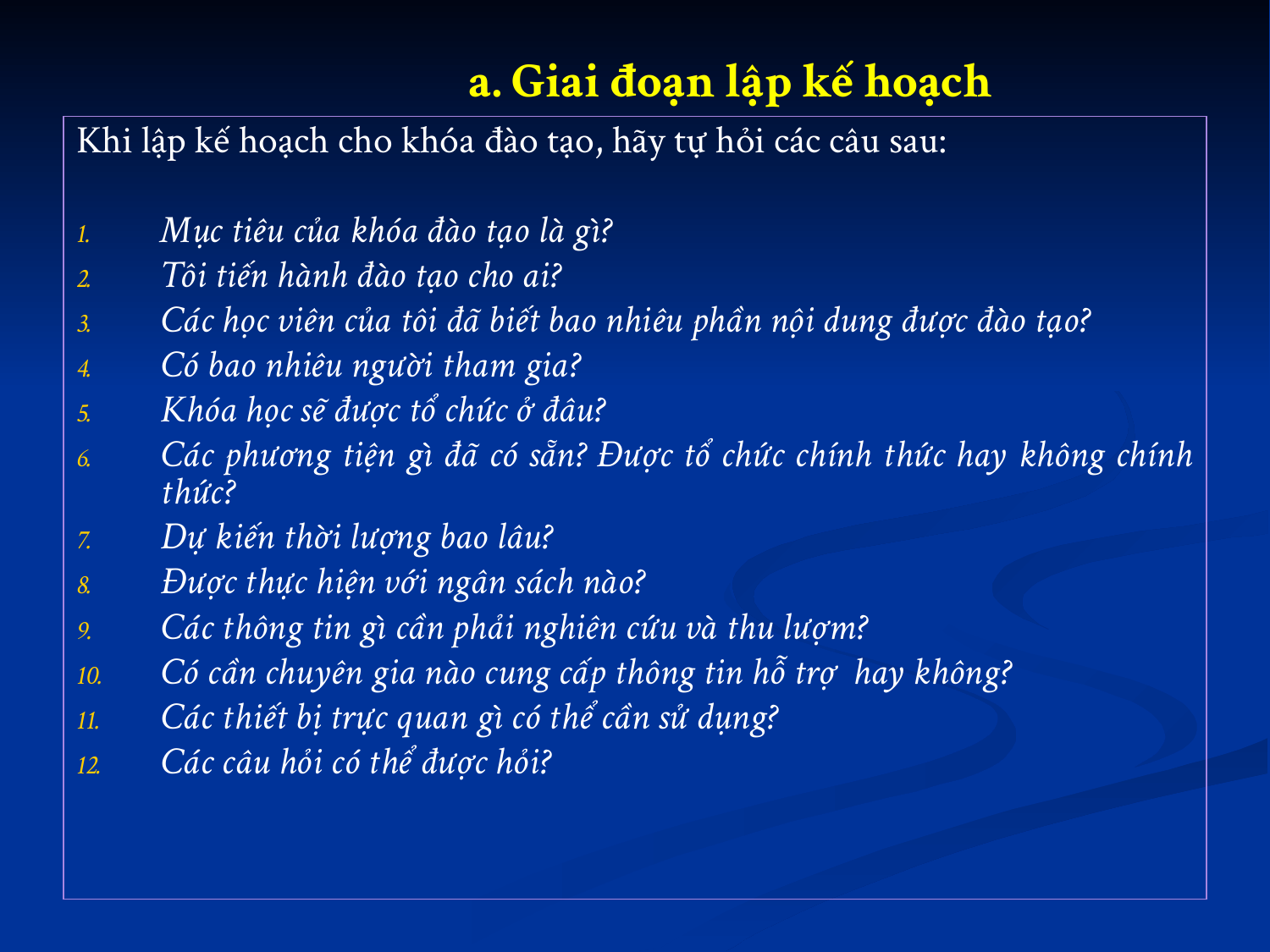

# a. Giai đoạn lập kế hoạch
Khi lập kế hoạch cho khóa đào tạo, hãy tự hỏi các câu sau:

Mục tiêu của khóa đào tạo là gì?
Tôi tiến hành đào tạo cho ai?
Các học viên của tôi đã biết bao nhiêu phần nội dung được đào tạo?
Có bao nhiêu người tham gia?
Khóa học sẽ được tổ chức ở đâu?
Các phương tiện gì đã có sẵn? Được tổ chức chính thức hay không chính thức?
Dự kiến thời lượng bao lâu?
Được thực hiện với ngân sách nào?
Các thông tin gì cần phải nghiên cứu và thu lượm?
Có cần chuyên gia nào cung cấp thông tin hỗ trợ  hay không?
Các thiết bị trực quan gì có thể cần sử dụng?
Các câu hỏi có thể được hỏi?